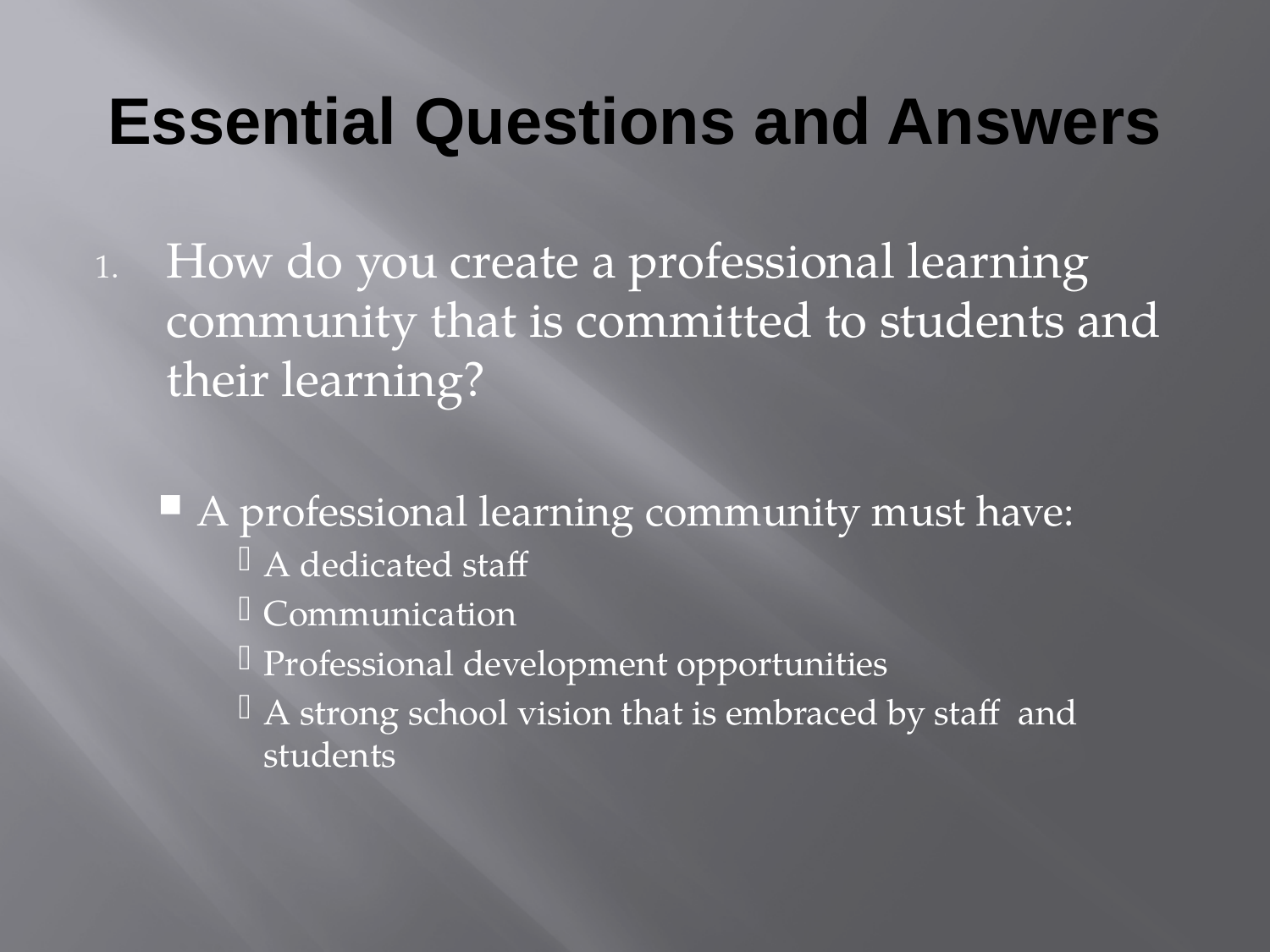

# Essential Questions and Answers
How do you create a professional learning community that is committed to students and their learning?

A professional learning community must have:
A dedicated staff
Communication
Professional development opportunities
A strong school vision that is embraced by staff  and students